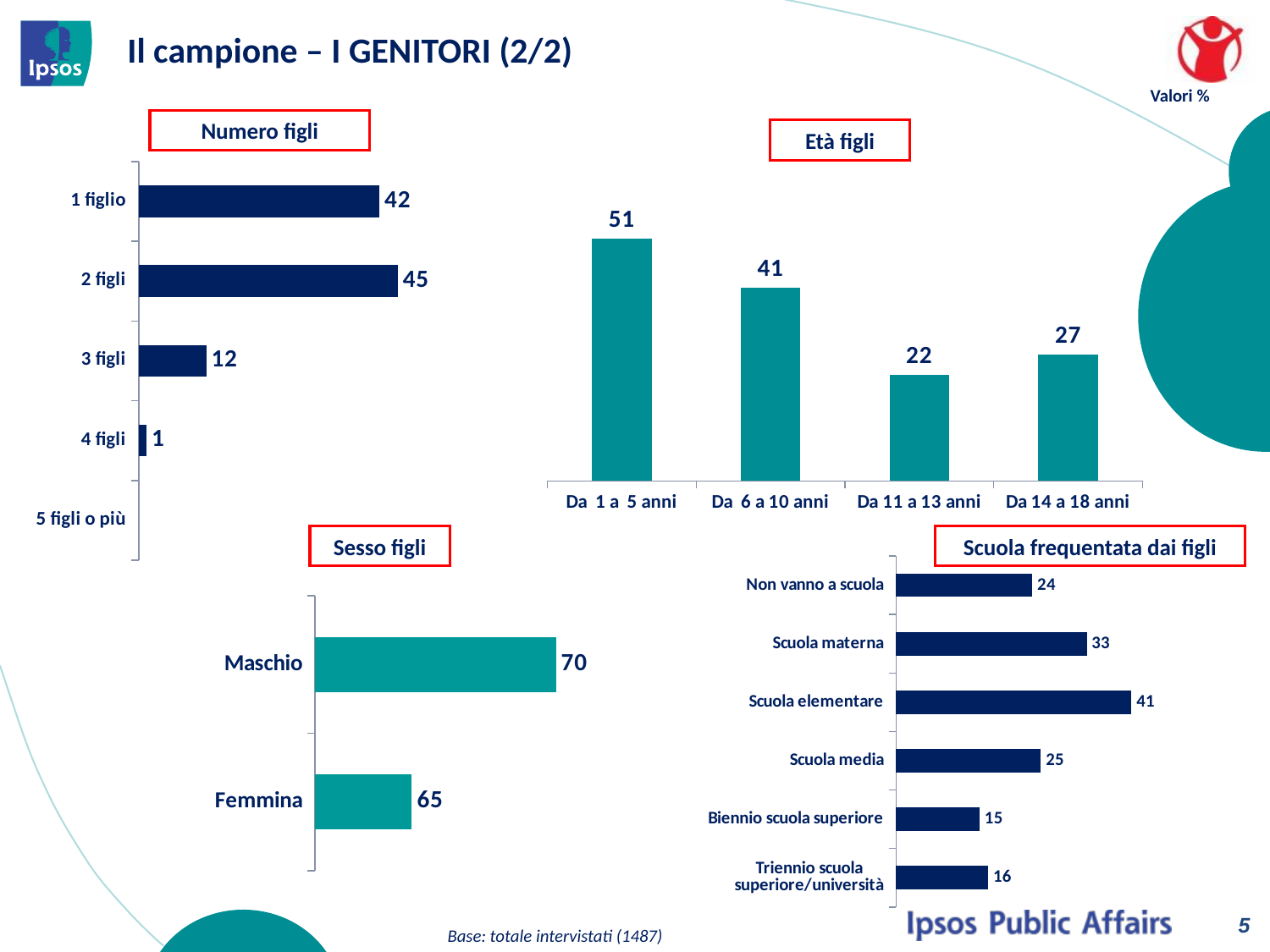

Il campione – I GENITORI (2/2)
Valori %
Numero figli
Età figli

### Chart

| Category | Area |
|---|---|
| 1 figlio | 41.6 |
| 2 figli | 44.8 |
| 3 figli | 11.7 |
| 4 figli | 1.4 |
| 5 figli o più | None |

### Chart

| Category | Età |
|---|---|
| Da  1 a  5 anni | 51.1 |
| Da  6 a 10 anni | 40.7 |
| Da 11 a 13 anni | 22.3 |
| Da 14 a 18 anni | 26.6 |
Sesso figli
Scuola frequentata dai figli

### Chart

| Category | totale |
|---|---|
| Non vanno a scuola | 23.8 |
| Scuola materna | 33.300000000000004 |
| Scuola elementare | 41.1 |
| Scuola media | 25.3 |
| Biennio scuola superiore | 14.6 |
| Triennio scuola superiore/università | 16.1 |

### Chart

| Category | Area |
|---|---|
| Maschio | 70.2 |
| Femmina | 65.3 |
5
Base: totale intervistati (1487)